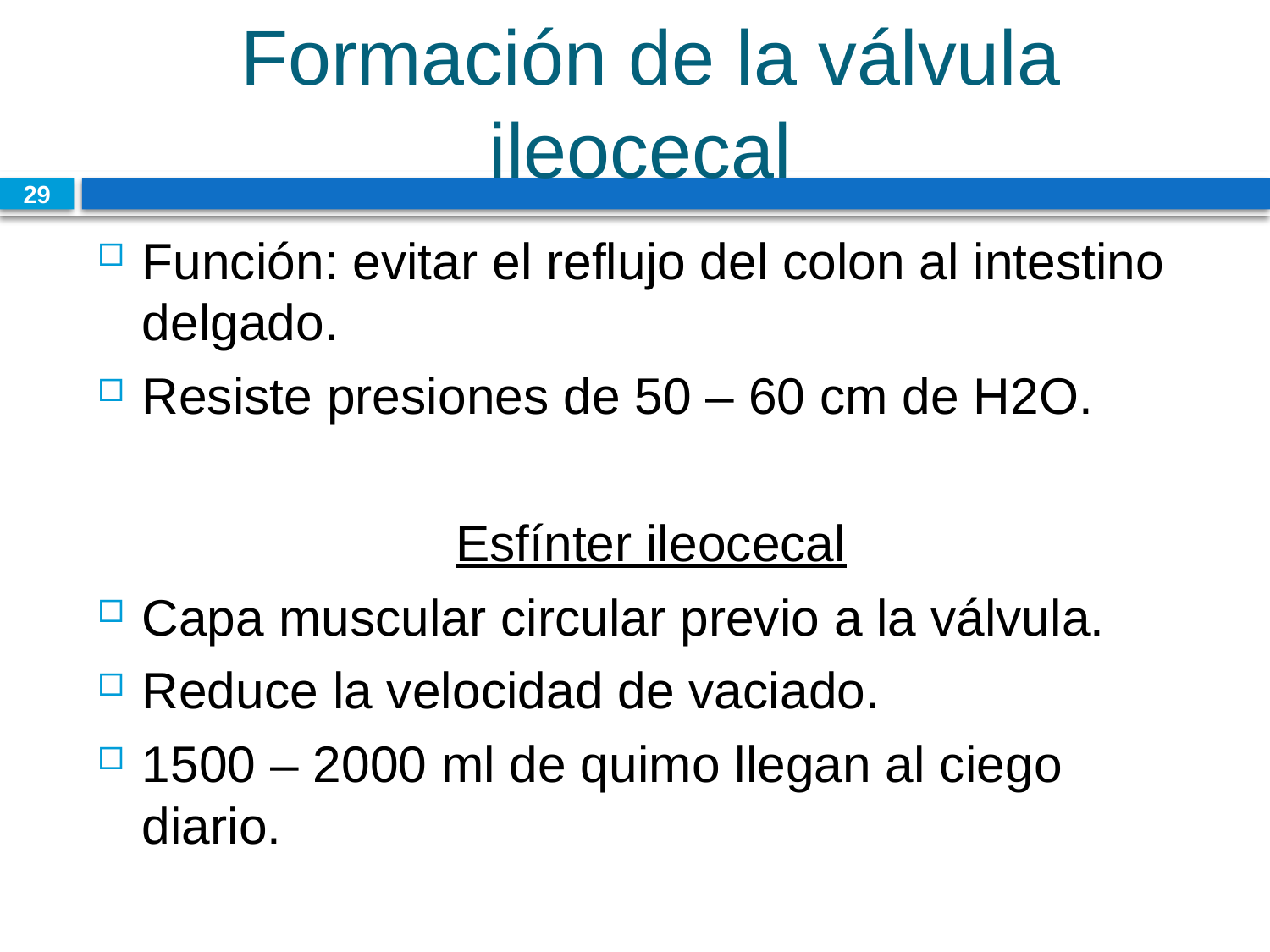

# Formación de la válvula ileocecal
29
Función: evitar el reflujo del colon al intestino delgado.
Resiste presiones de 50 – 60 cm de H2O.

Esfínter ileocecal
Capa muscular circular previo a la válvula.
Reduce la velocidad de vaciado.
1500 – 2000 ml de quimo llegan al ciego diario.